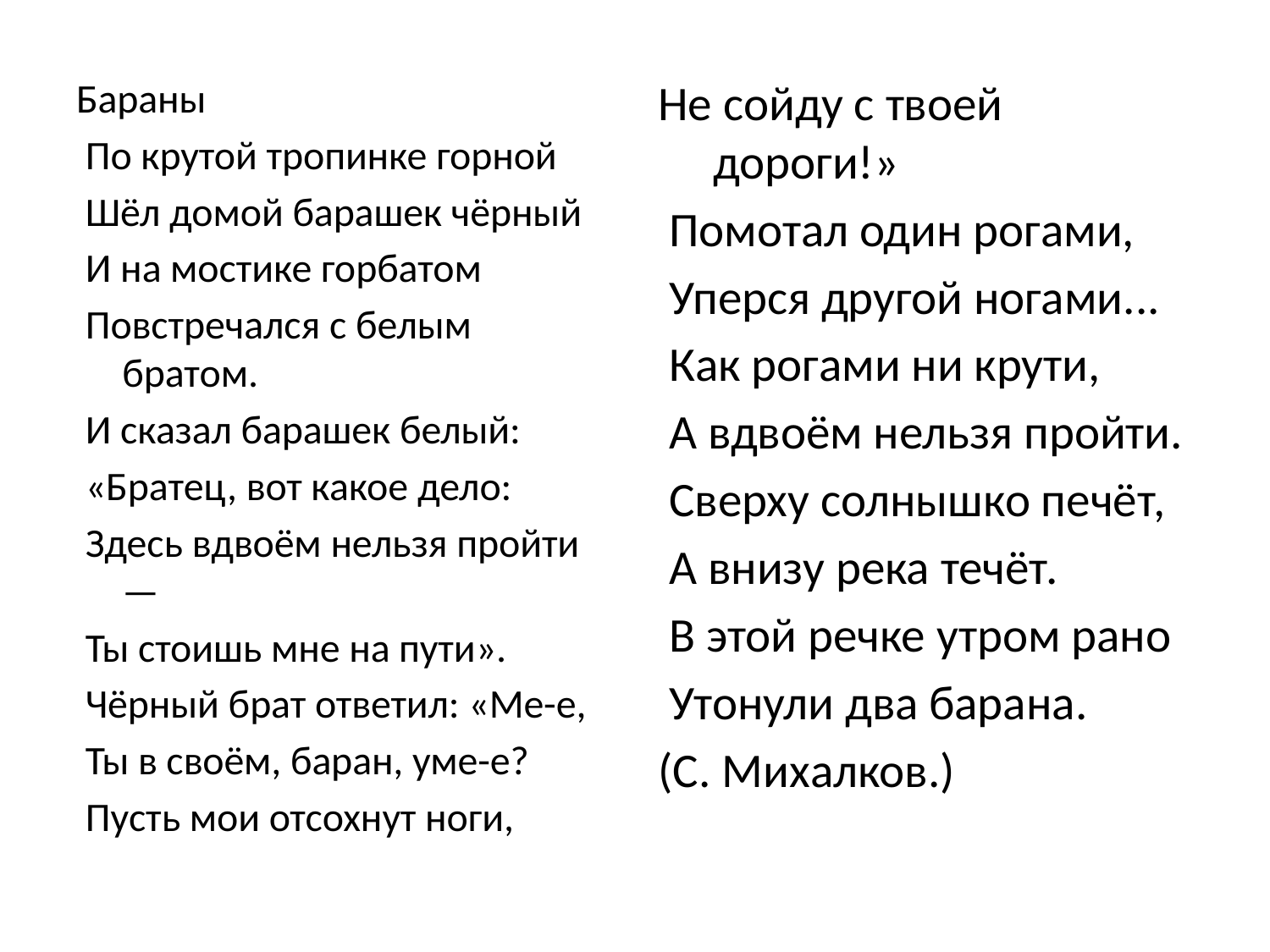

Бараны
 По крутой тропинке горной
 Шёл домой барашек чёрный
 И на мостике горбатом
 Повстречался с белым братом.
 И сказал барашек белый:
 «Братец, вот какое дело:
 Здесь вдвоём нельзя пройти —
 Ты стоишь мне на пути».
 Чёрный брат ответил: «Ме-е,
 Ты в своём, баран, уме-е?
 Пусть мои отсохнут ноги,
Не сойду с твоей дороги!»
 Помотал один рогами,
 Уперся другой ногами...
 Как рогами ни крути,
 А вдвоём нельзя пройти.
 Сверху солнышко печёт,
 А внизу река течёт.
 В этой речке утром рано
 Утонули два барана.
(С. Михалков.)